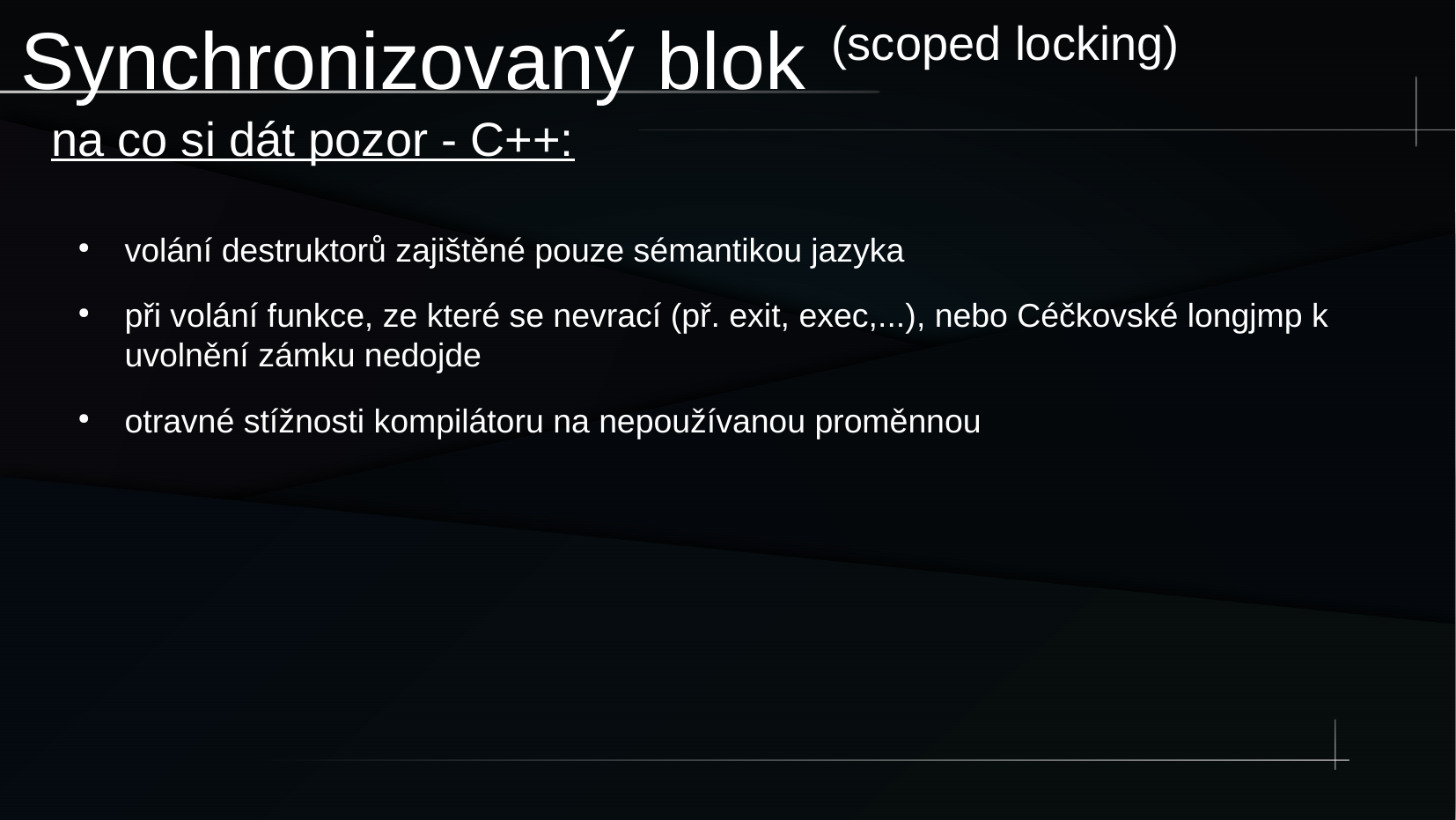

Synchronizovaný blok
(scoped locking)
na co si dát pozor - C++:
volání destruktorů zajištěné pouze sémantikou jazyka
při volání funkce, ze které se nevrací (př. exit, exec,...), nebo Céčkovské longjmp k uvolnění zámku nedojde
otravné stížnosti kompilátoru na nepoužívanou proměnnou